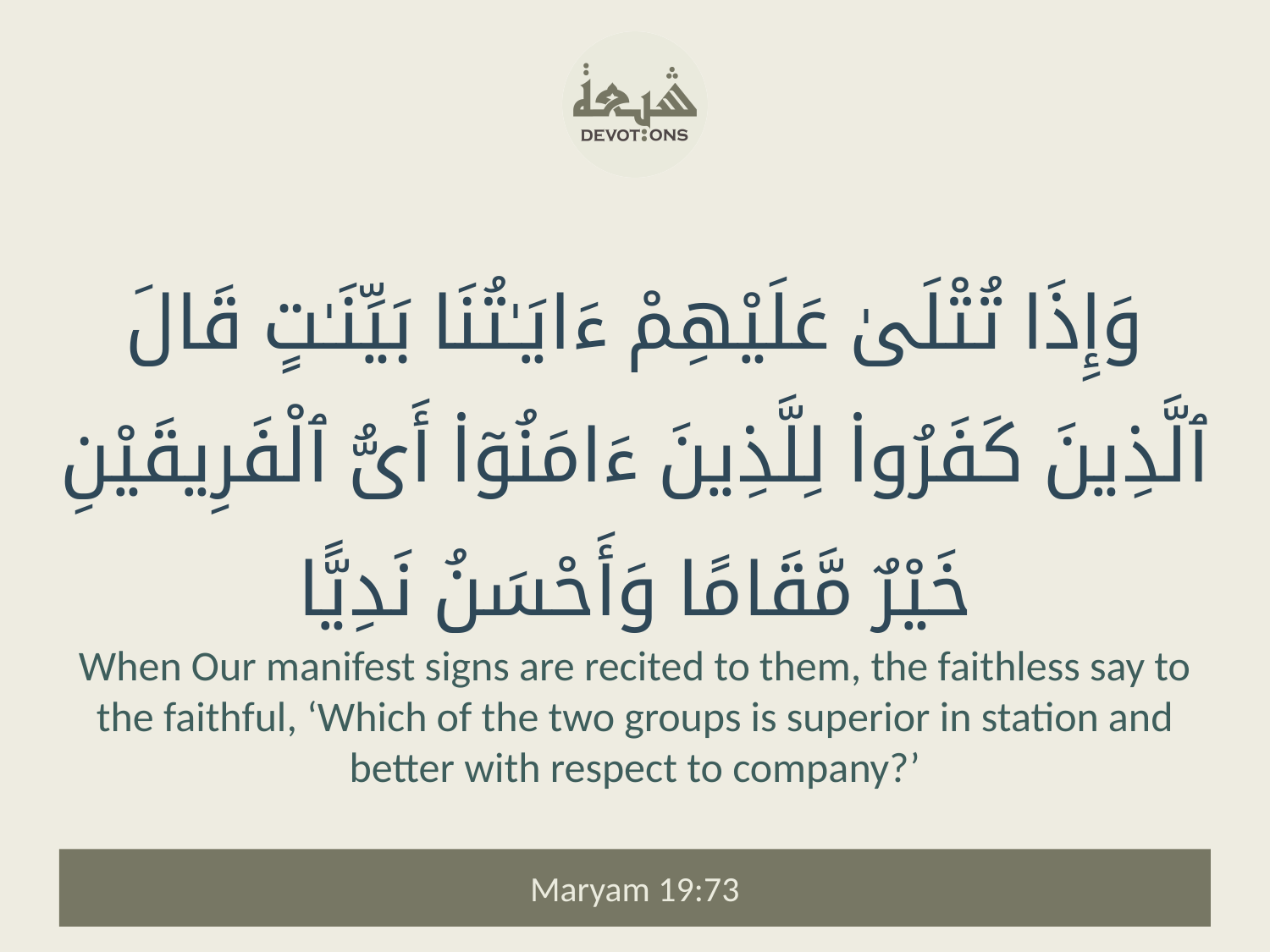

وَإِذَا تُتْلَىٰ عَلَيْهِمْ ءَايَـٰتُنَا بَيِّنَـٰتٍ قَالَ ٱلَّذِينَ كَفَرُوا۟ لِلَّذِينَ ءَامَنُوٓا۟ أَىُّ ٱلْفَرِيقَيْنِ خَيْرٌ مَّقَامًا وَأَحْسَنُ نَدِيًّا
When Our manifest signs are recited to them, the faithless say to the faithful, ‘Which of the two groups is superior in station and better with respect to company?’
Maryam 19:73